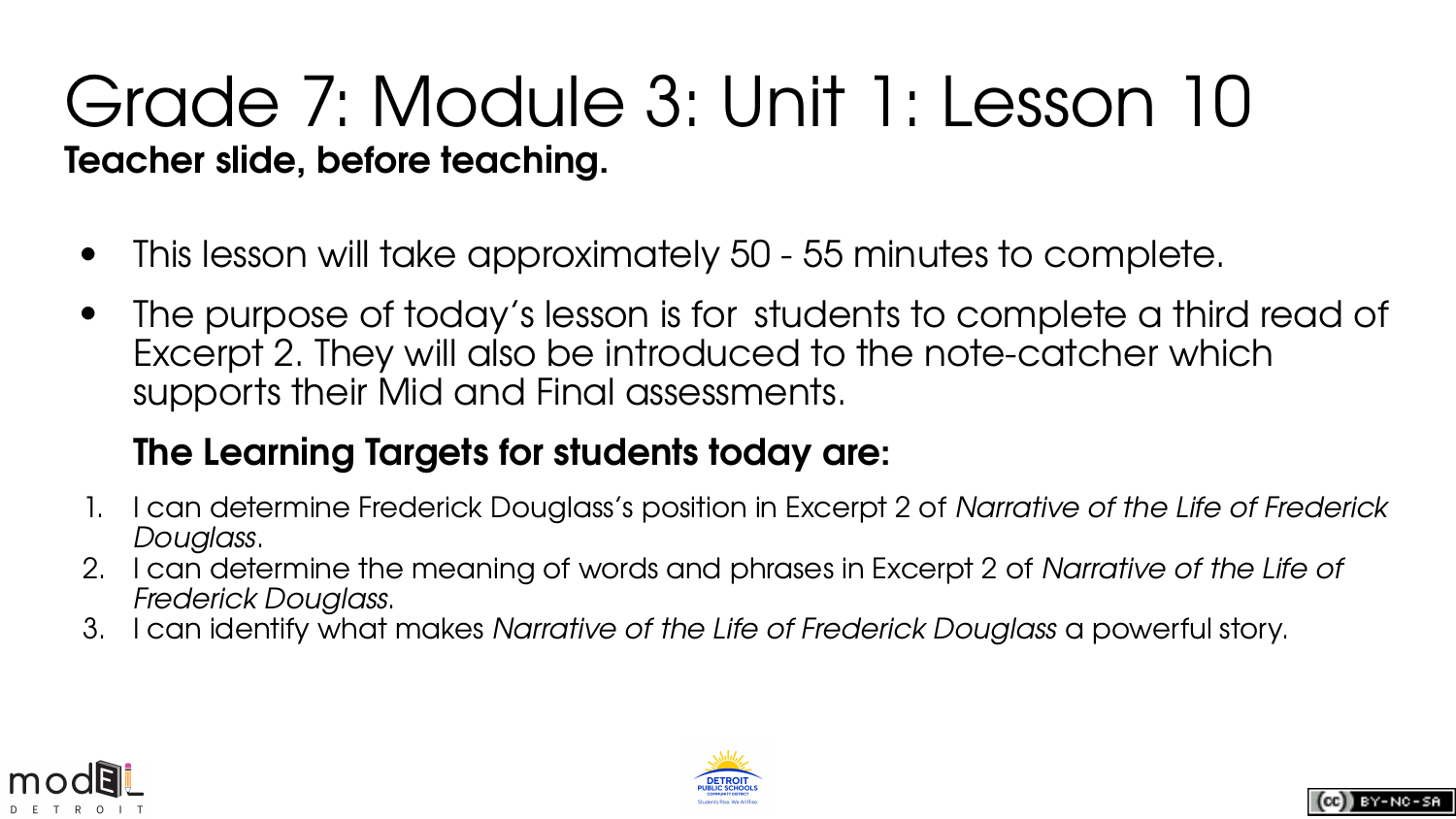

Grade 7: Module 3: Unit 1: Lesson 10
Teacher slide, before teaching.

This lesson will take approximately 50 - 55 minutes to complete.
The purpose of today’s lesson is for  students to complete a third read of Excerpt 2. They will also be introduced to the note-catcher which supports their Mid and Final assessments.
The Learning Targets for students today are:
I can determine Frederick Douglass’s position in Excerpt 2 of Narrative of the Life of Frederick Douglass.
I can determine the meaning of words and phrases in Excerpt 2 of Narrative of the Life of Frederick Douglass.
I can identify what makes Narrative of the Life of Frederick Douglass a powerful story.